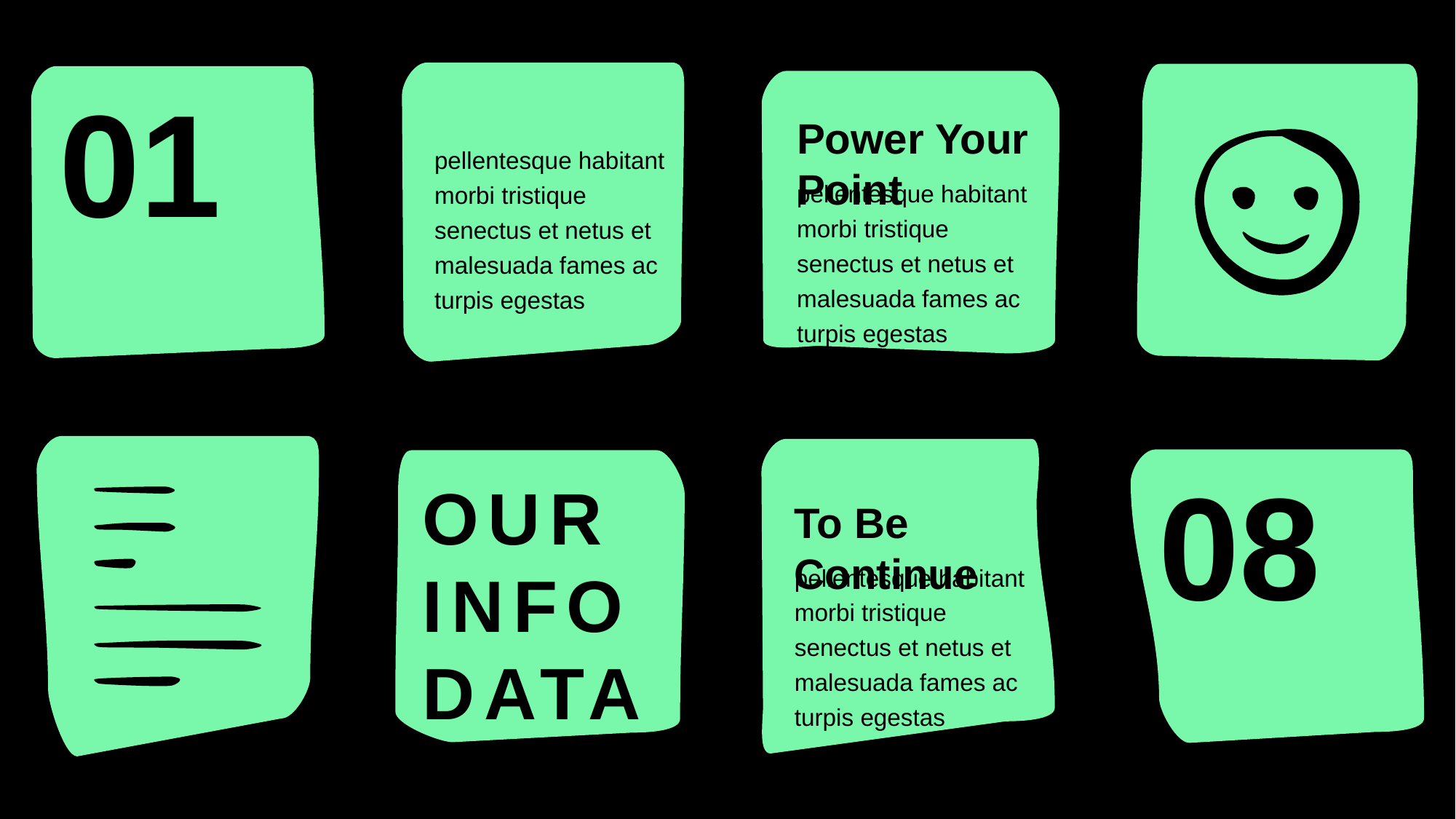

01.

Power Your Point

pellentesque habitant morbi tristique senectus et netus et malesuada fames ac turpis egestas
pellentesque habitant morbi tristique senectus et netus et malesuada fames ac turpis egestas

08.

OUR INFODATA

To Be Continue
pellentesque habitant morbi tristique senectus et netus et malesuada fames ac turpis egestas